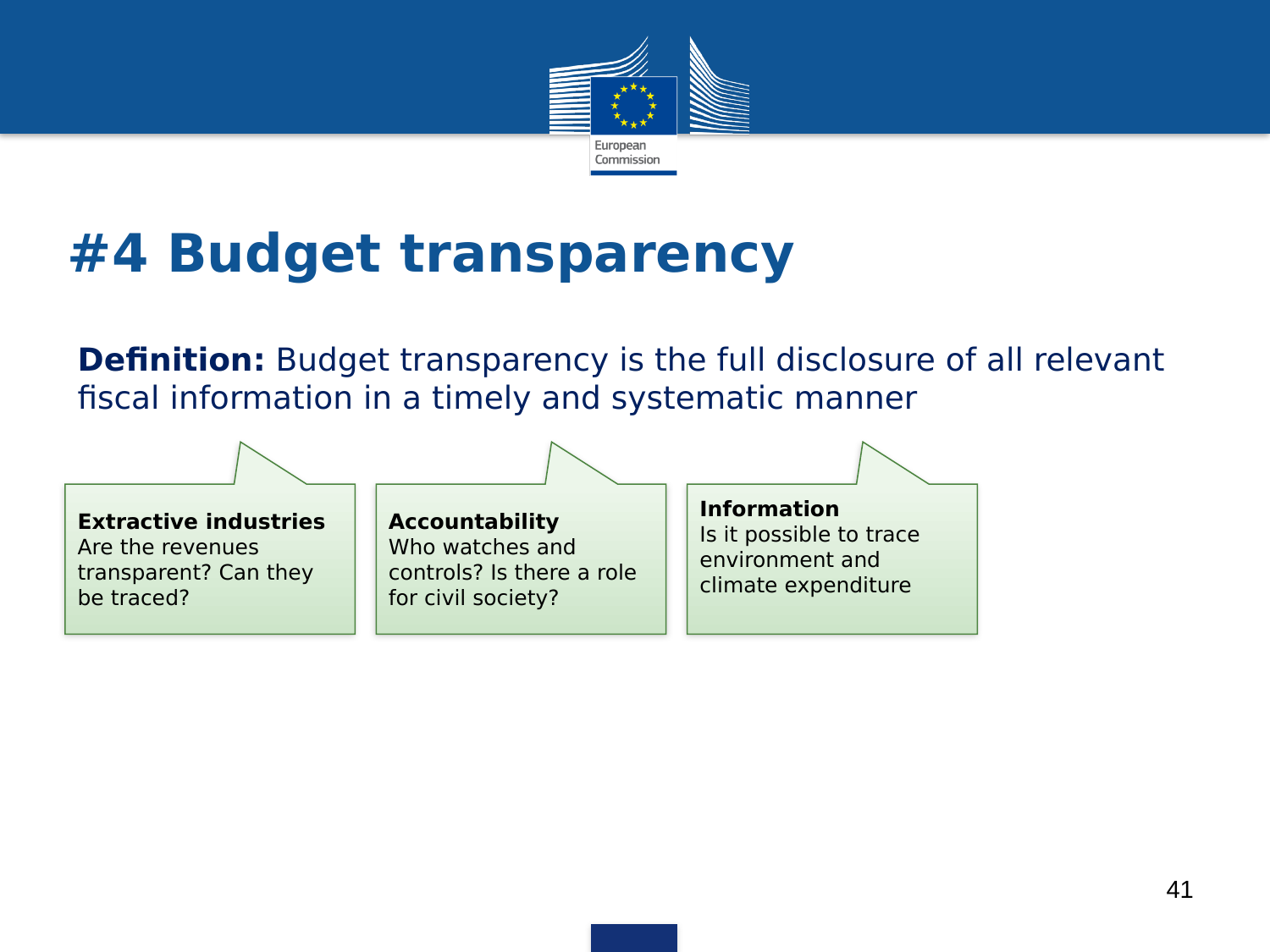

# #4 Budget transparency
Definition: Budget transparency is the full disclosure of all relevant fiscal information in a timely and systematic manner
Extractive industries
Are the revenues transparent? Can they be traced?
Accountability
Who watches and controls? Is there a role for civil society?
Information
Is it possible to trace environment and climate expenditure

41